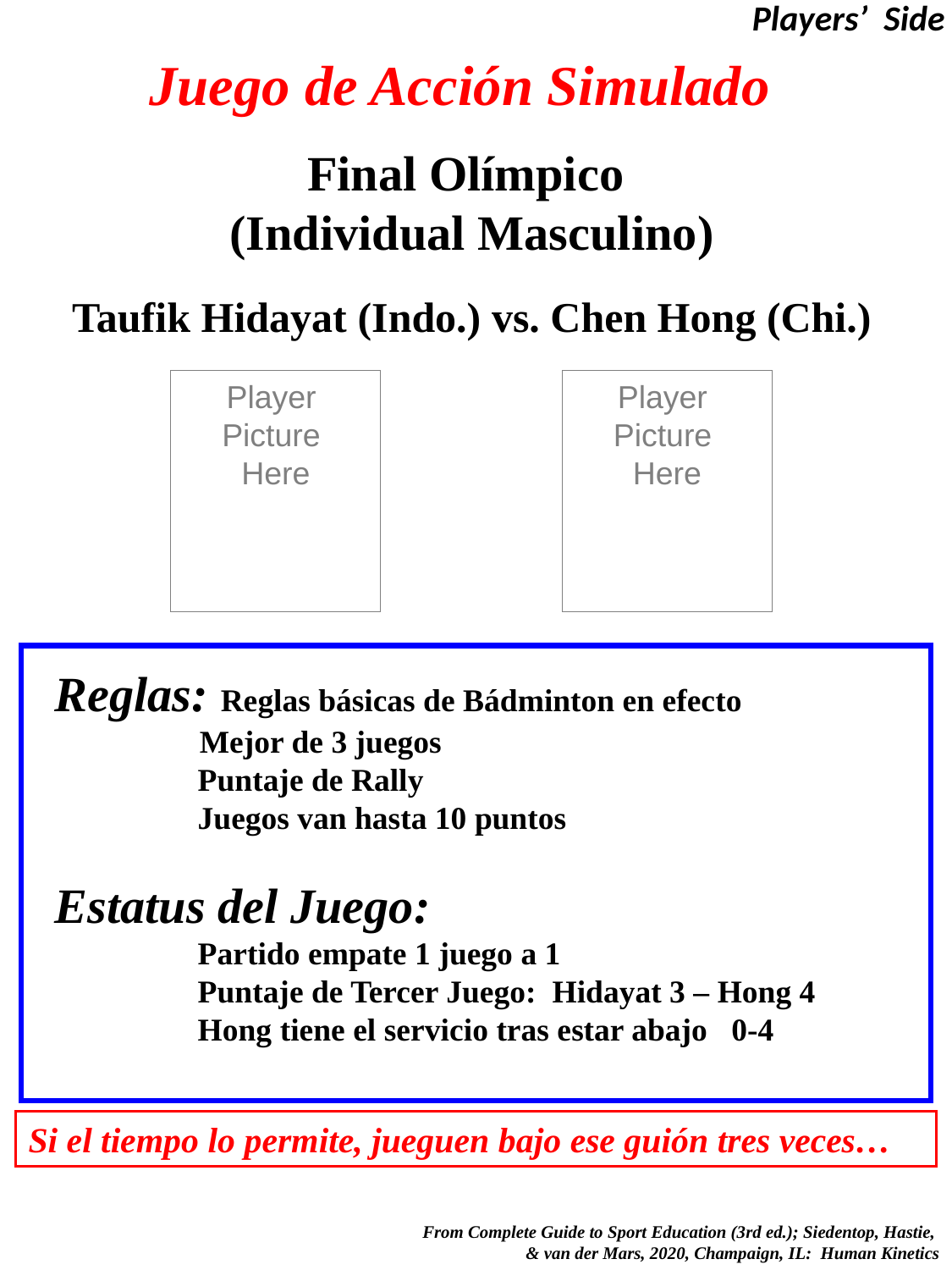

Players’  Side
# Juego de Acción Simulado
Final Olímpico
(Individual Masculino)

Taufik Hidayat (Indo.) vs. Chen Hong (Chi.)
Player
Picture
Here

Player
Picture
Here

Reglas: Reglas básicas de Bádminton en efecto
                  Mejor de 3 juegos
	  Puntaje de Rally
	  Juegos van hasta 10 puntos

Estatus del Juego:
	  Partido empate 1 juego a 1
	  Puntaje de Tercer Juego:  Hidayat 3 – Hong 4
	  Hong tiene el servicio tras estar abajo   0-4

Si el tiempo lo permite, jueguen bajo ese guión tres veces…
 From Complete Guide to Sport Education (3rd ed.); Siedentop, Hastie,
& van der Mars, 2020, Champaign, IL:  Human Kinetics